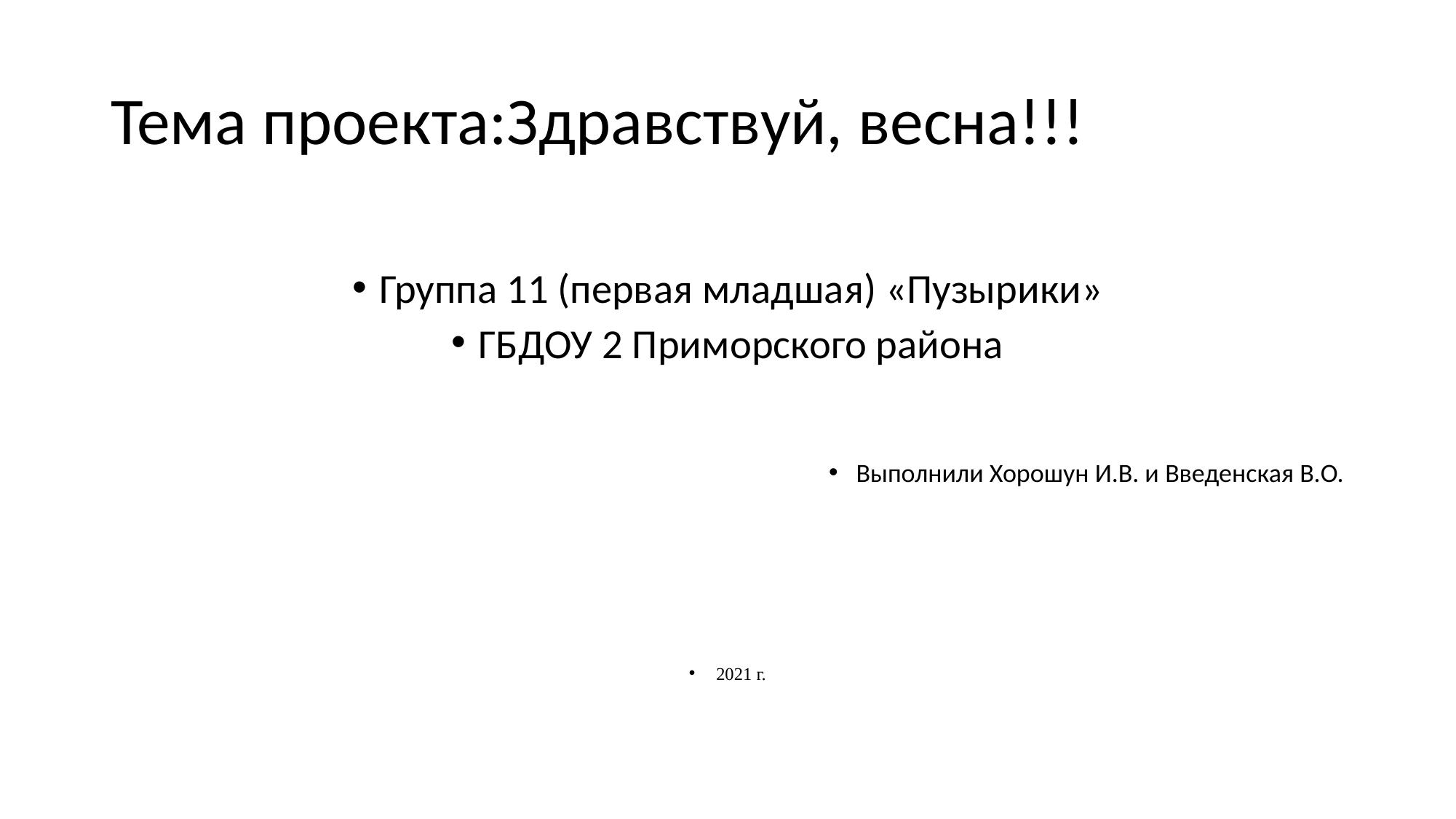

Группа 11 (первая младшая) «Пузырики»
ГБДОУ 2 Приморского района

Выполнили Хорошун И.В. и Введенская В.О.

2021 г.
Тема проекта:Здравствуй, весна!!!